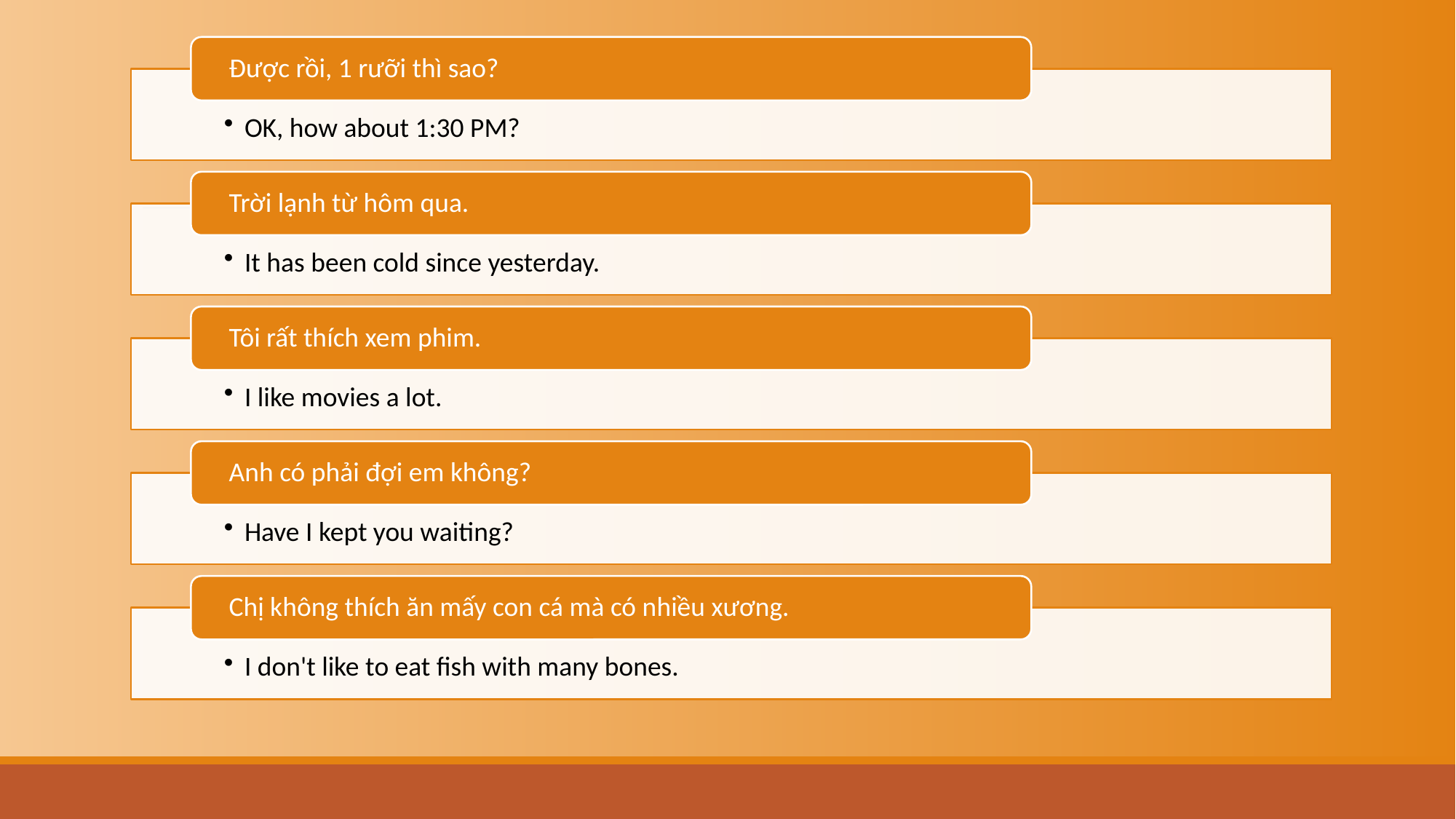

OK, how about 1:30 PM?
Được rồi, 1 rưỡi thì sao?
It has been cold since yesterday.
Trời lạnh từ hôm qua.
I like movies a lot.
Tôi rất thích xem phim.
Have I kept you waiting?
Anh có phải đợi em không?
I don't like to eat fish with many bones.
Chị không thích ăn mấy con cá mà có nhiều xương.